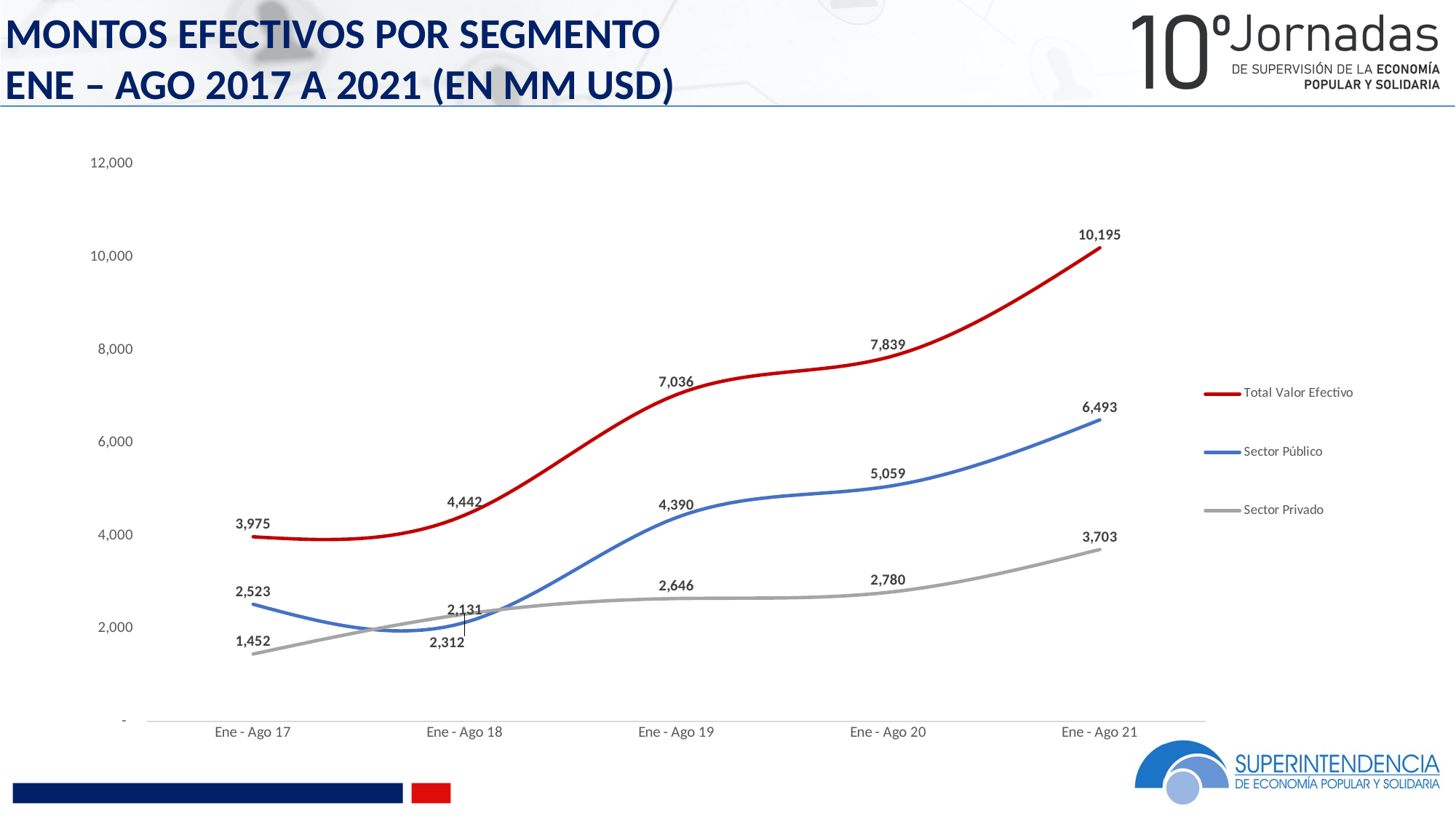

MONTOS EFECTIVOS POR SEGMENTO
ENE – AGO 2017 A 2021 (EN MM USD)

### Chart

| Category | Total Valor Efectivo | Sector Público | Sector Privado |
|---|---|---|---|
| Ene - Ago 17 | 3975.010448969997 | 2523.2238990199967 | 1451.7865499500003 |
| Ene - Ago 18 | 4442.41558067 | 2130.780498470001 | 2311.6350821999995 |
| Ene - Ago 19 | 7035.8503391 | 4389.60486765 | 2646.2454714500004 |
| Ene - Ago 20 | 7839.320821440043 | 5059.416193120039 | 2779.904628320003 |
| Ene - Ago 21 | 10195.483702859992 | 6492.9372108199905 | 3702.5464920400022 |